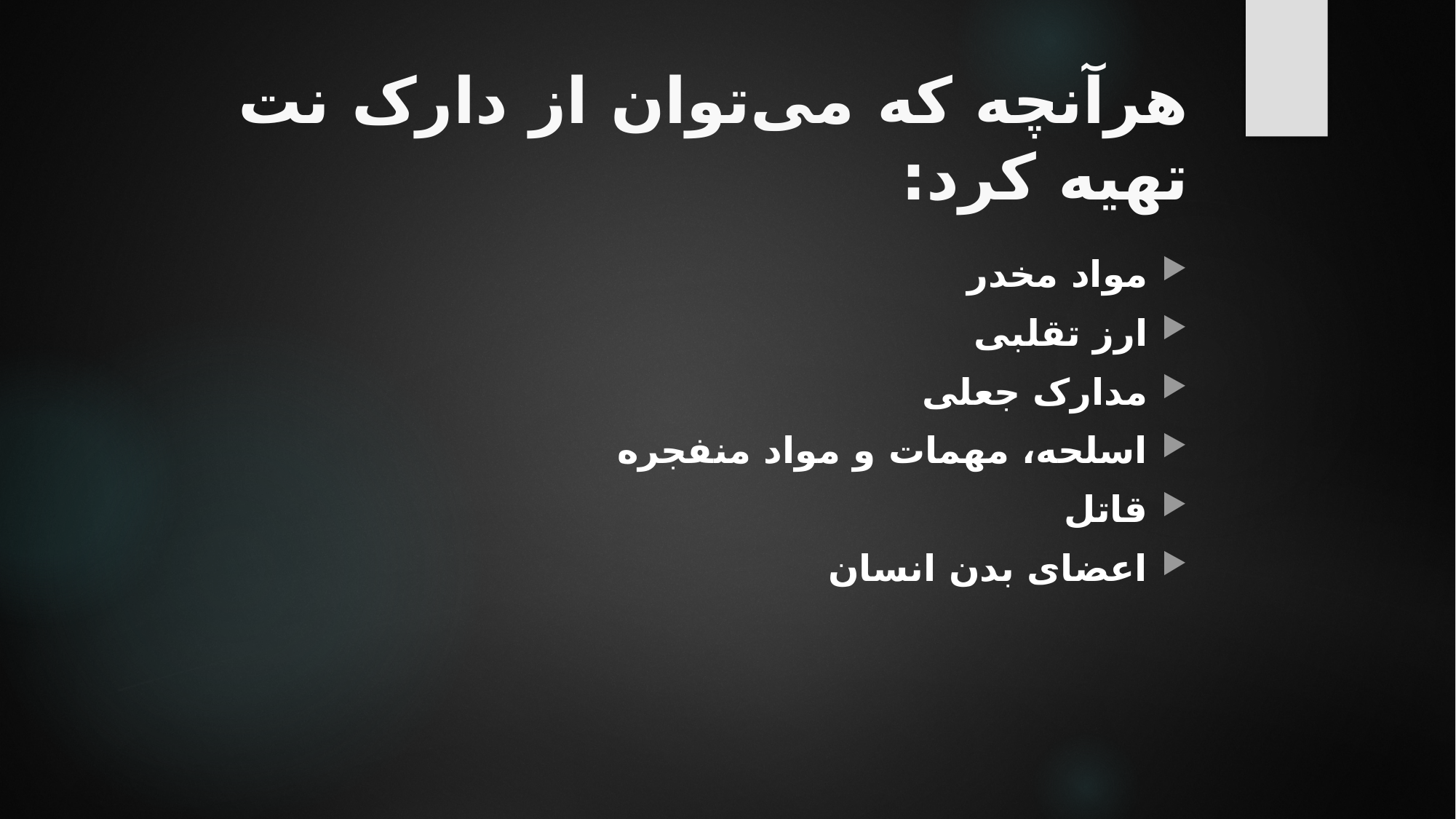

# هرآنچه که می‌توان از دارک نت تهیه کرد:
مواد مخدر
ارز تقلبی
مدارک جعلی
اسلحه، مهمات و مواد منفجره
قاتل
اعضای بدن انسان